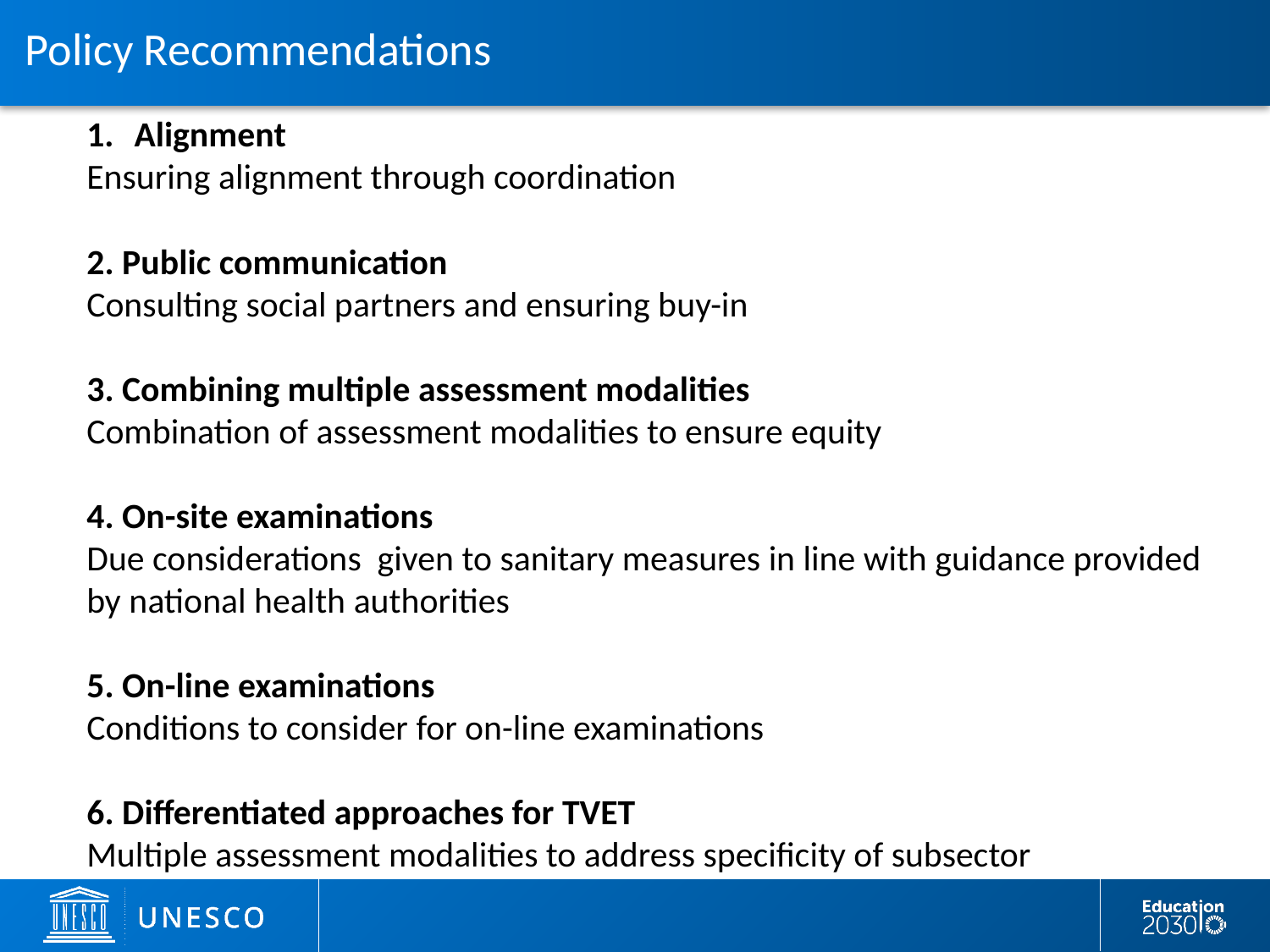

# Policy Recommendations
Alignment
Ensuring alignment through coordination

2. Public communication
Consulting social partners and ensuring buy-in

3. Combining multiple assessment modalities
Combination of assessment modalities to ensure equity

4. On-site examinations
Due considerations  given to sanitary measures in line with guidance provided by national health authorities

5. On-line examinations
Conditions to consider for on-line examinations

6. Differentiated approaches for TVET
Multiple assessment modalities to address specificity of subsector